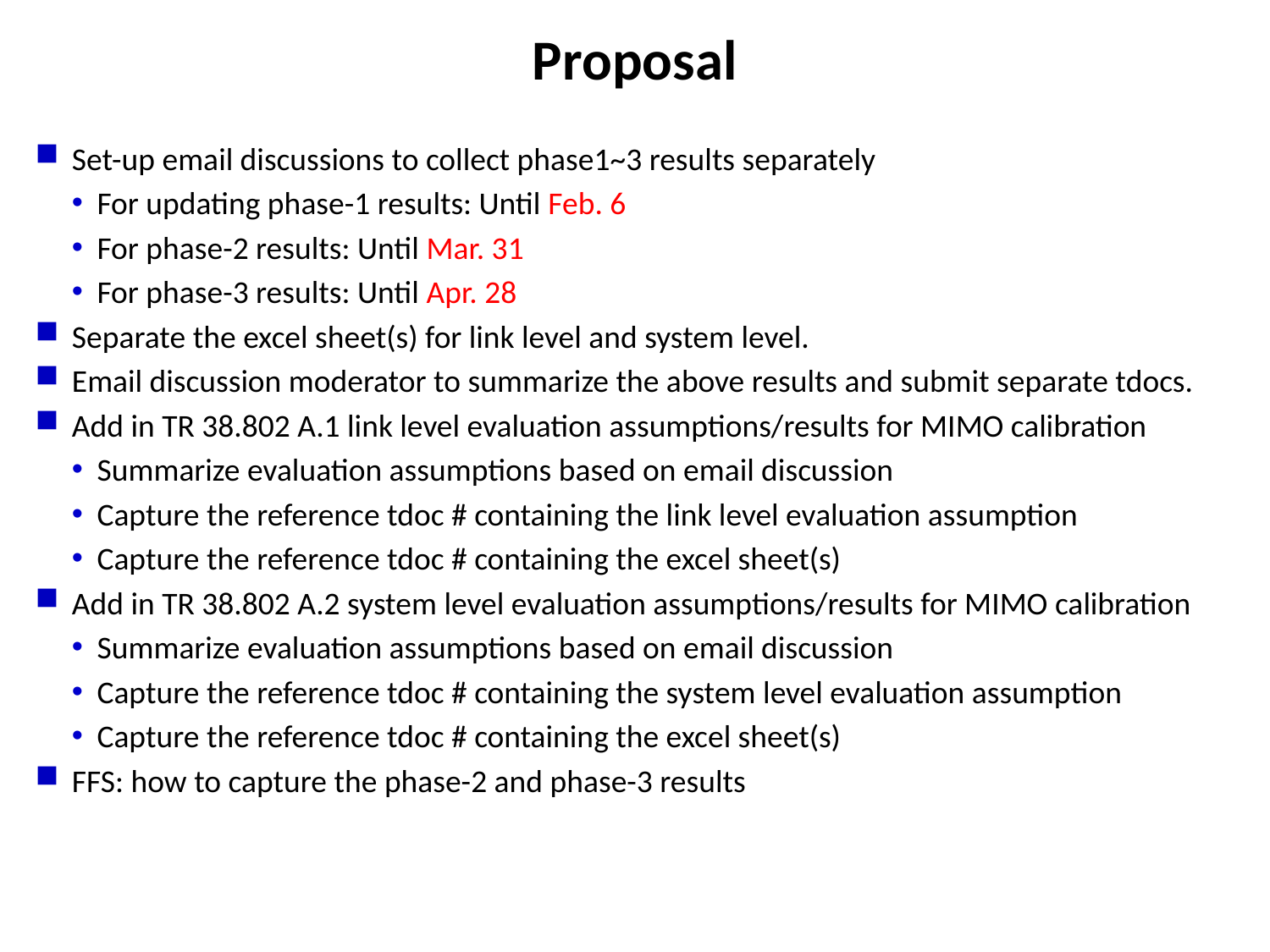

# Proposal
Set-up email discussions to collect phase1~3 results separately
For updating phase-1 results: Until Feb. 6
For phase-2 results: Until Mar. 31
For phase-3 results: Until Apr. 28
Separate the excel sheet(s) for link level and system level.
Email discussion moderator to summarize the above results and submit separate tdocs.
Add in TR 38.802 A.1 link level evaluation assumptions/results for MIMO calibration
Summarize evaluation assumptions based on email discussion
Capture the reference tdoc # containing the link level evaluation assumption
Capture the reference tdoc # containing the excel sheet(s)
Add in TR 38.802 A.2 system level evaluation assumptions/results for MIMO calibration
Summarize evaluation assumptions based on email discussion
Capture the reference tdoc # containing the system level evaluation assumption
Capture the reference tdoc # containing the excel sheet(s)
FFS: how to capture the phase-2 and phase-3 results